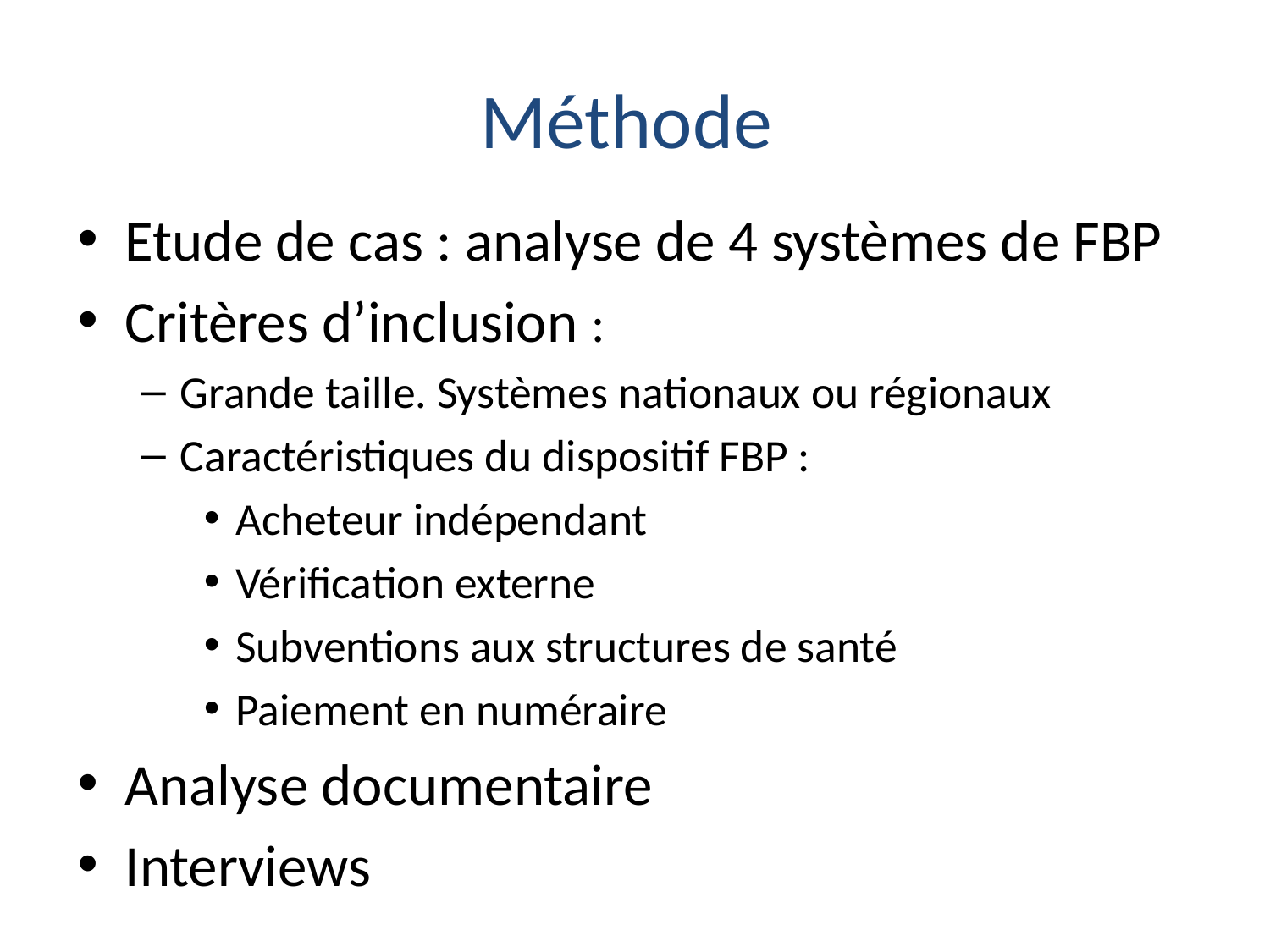

# Méthode
Etude de cas : analyse de 4 systèmes de FBP
Critères d’inclusion :
Grande taille. Systèmes nationaux ou régionaux
Caractéristiques du dispositif FBP :
Acheteur indépendant
Vérification externe
Subventions aux structures de santé
Paiement en numéraire
Analyse documentaire
Interviews